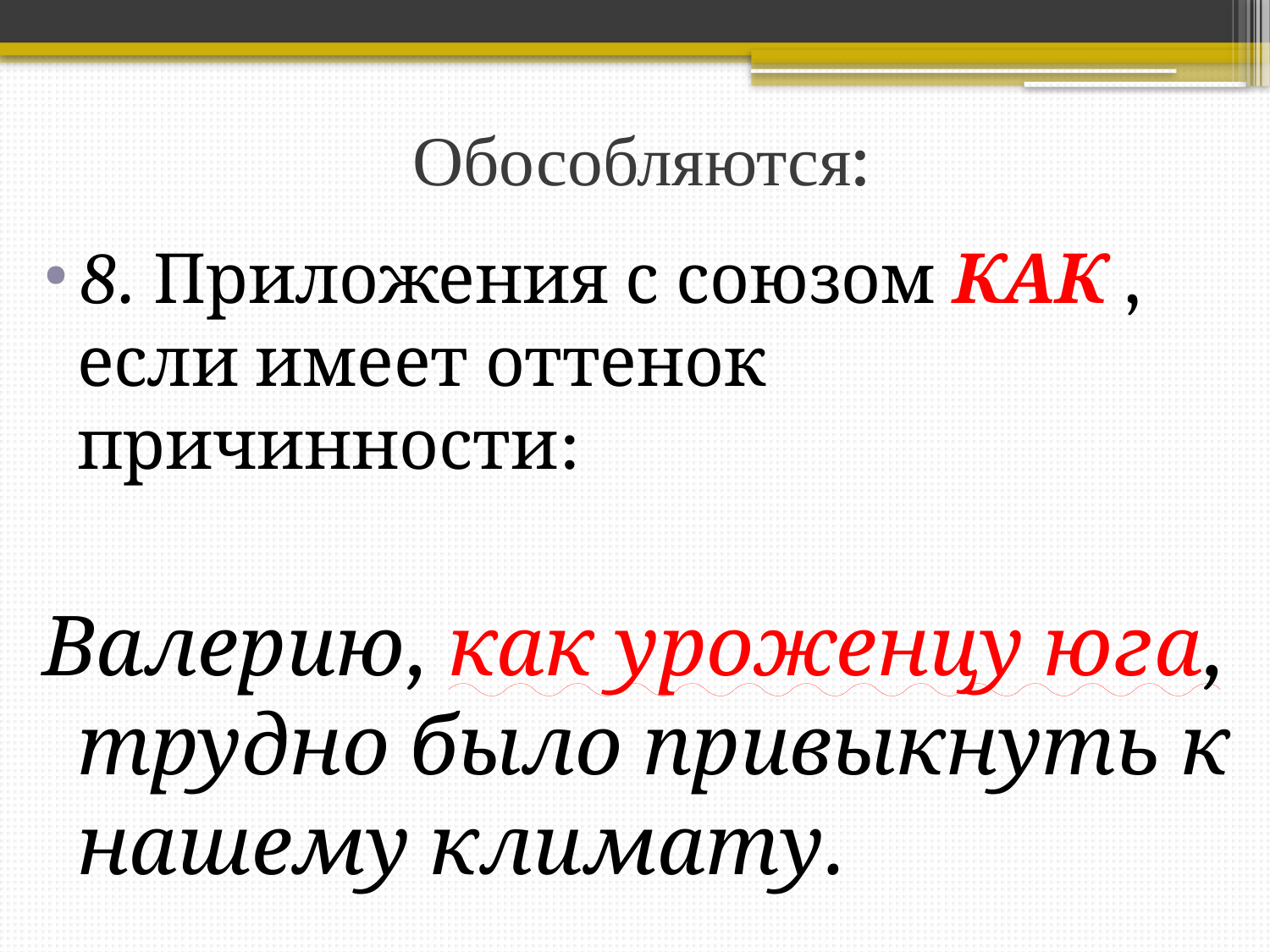

# Обособляются:
8. Приложения с союзом КАК , если имеет оттенок причинности:

Валерию, как уроженцу юга, трудно было привыкнуть к нашему климату.